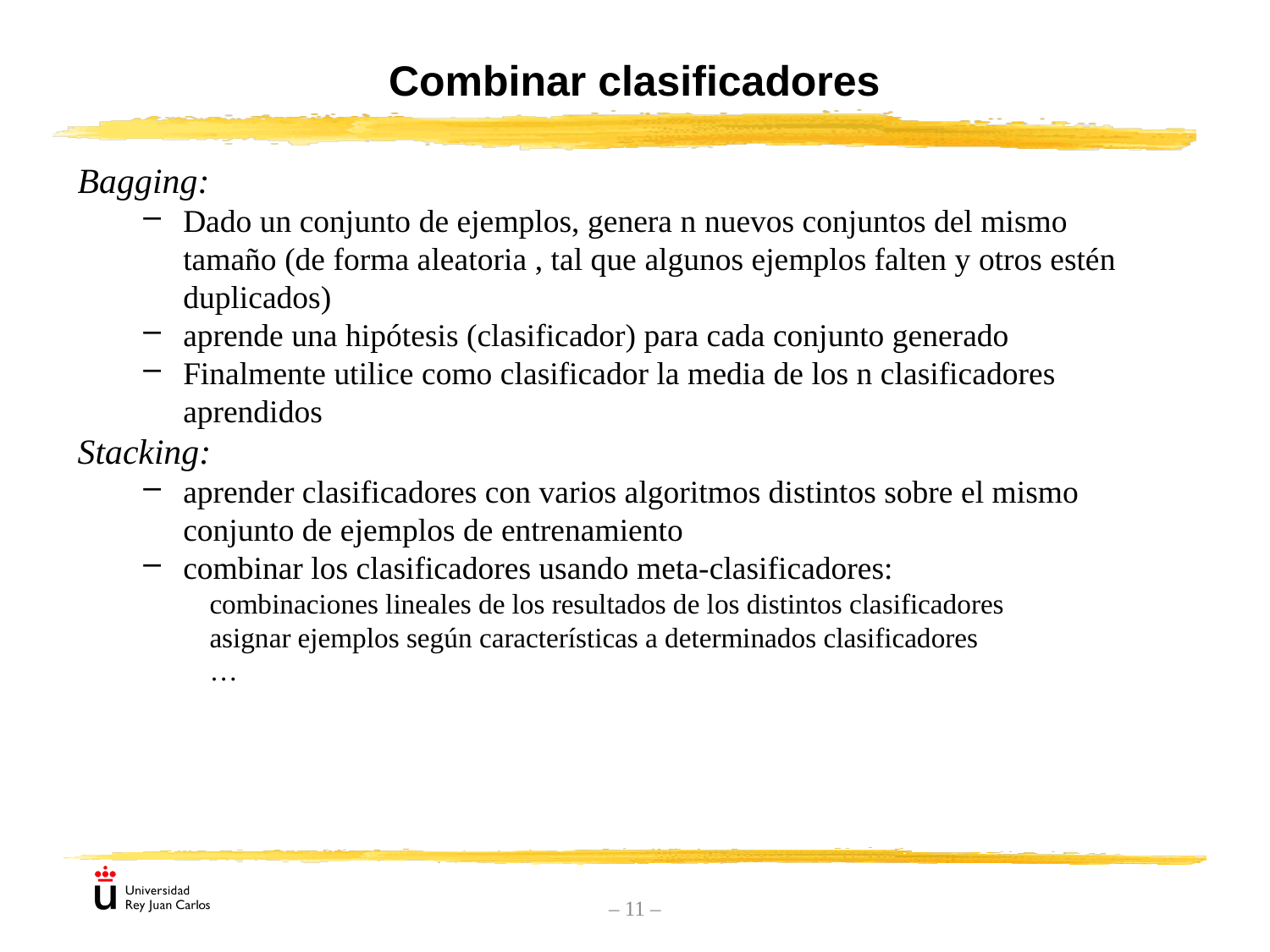

# Combinar clasificadores
Bagging:
Dado un conjunto de ejemplos, genera n nuevos conjuntos del mismo tamaño (de forma aleatoria , tal que algunos ejemplos falten y otros estén duplicados)
aprende una hipótesis (clasificador) para cada conjunto generado
Finalmente utilice como clasificador la media de los n clasificadores aprendidos
Stacking:
aprender clasificadores con varios algoritmos distintos sobre el mismo conjunto de ejemplos de entrenamiento
combinar los clasificadores usando meta-clasificadores:
combinaciones lineales de los resultados de los distintos clasificadores
asignar ejemplos según características a determinados clasificadores
…
– 11 –